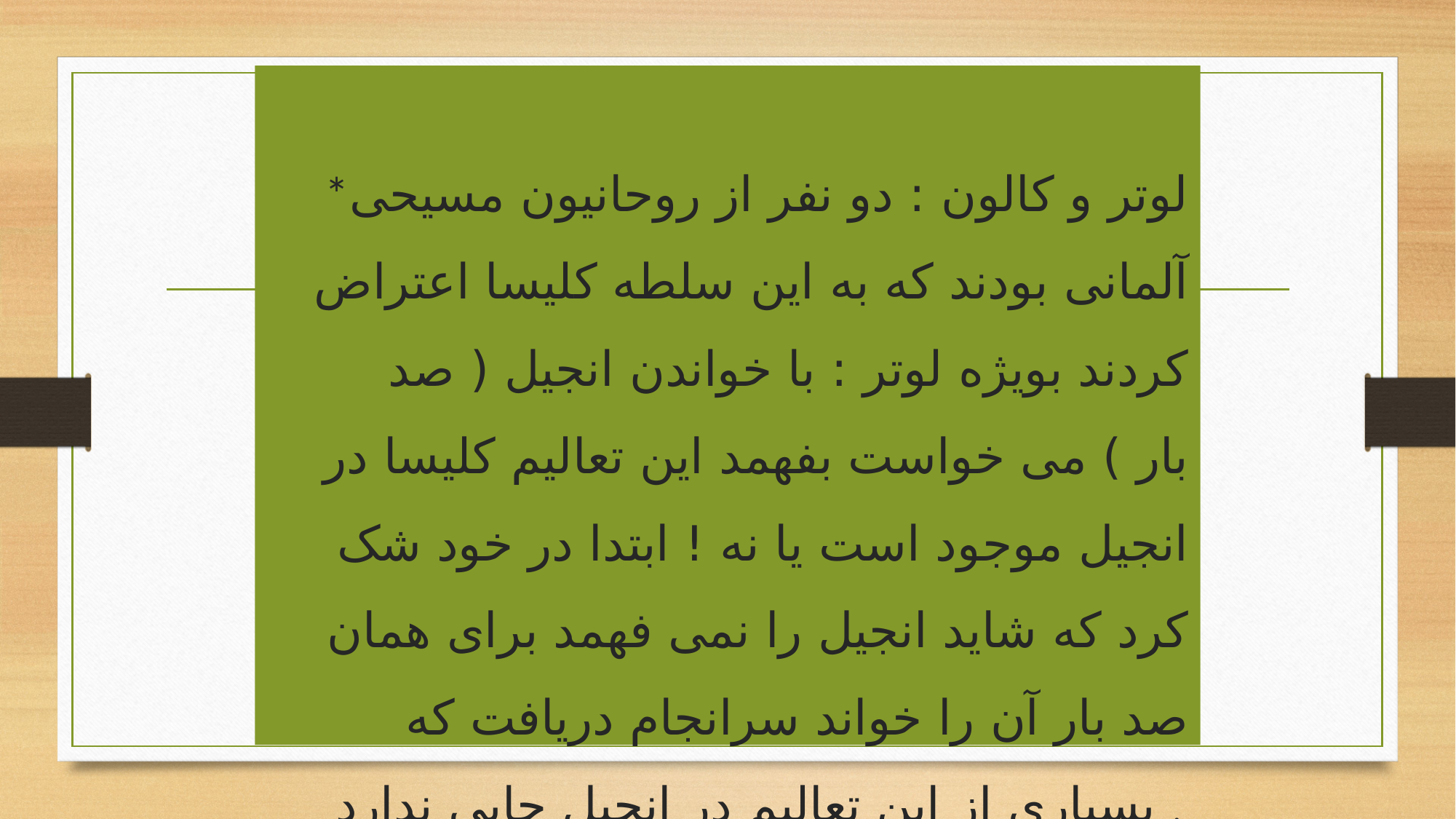

*لوتر و کالون : دو نفر از روحانیون مسیحی آلمانی بودند که به این سلطه کلیسا اعتراض کردند بویژه لوتر : با خواندن انجیل ( صد بار ) می خواست بفهمد این تعالیم کلیسا در انجیل موجود است یا نه ! ابتدا در خود شک کرد که شاید انجیل را نمی فهمد برای همان صد بار آن را خواند سرانجام دریافت که بسیاری از این تعالیم در انجیل جایی ندارد .